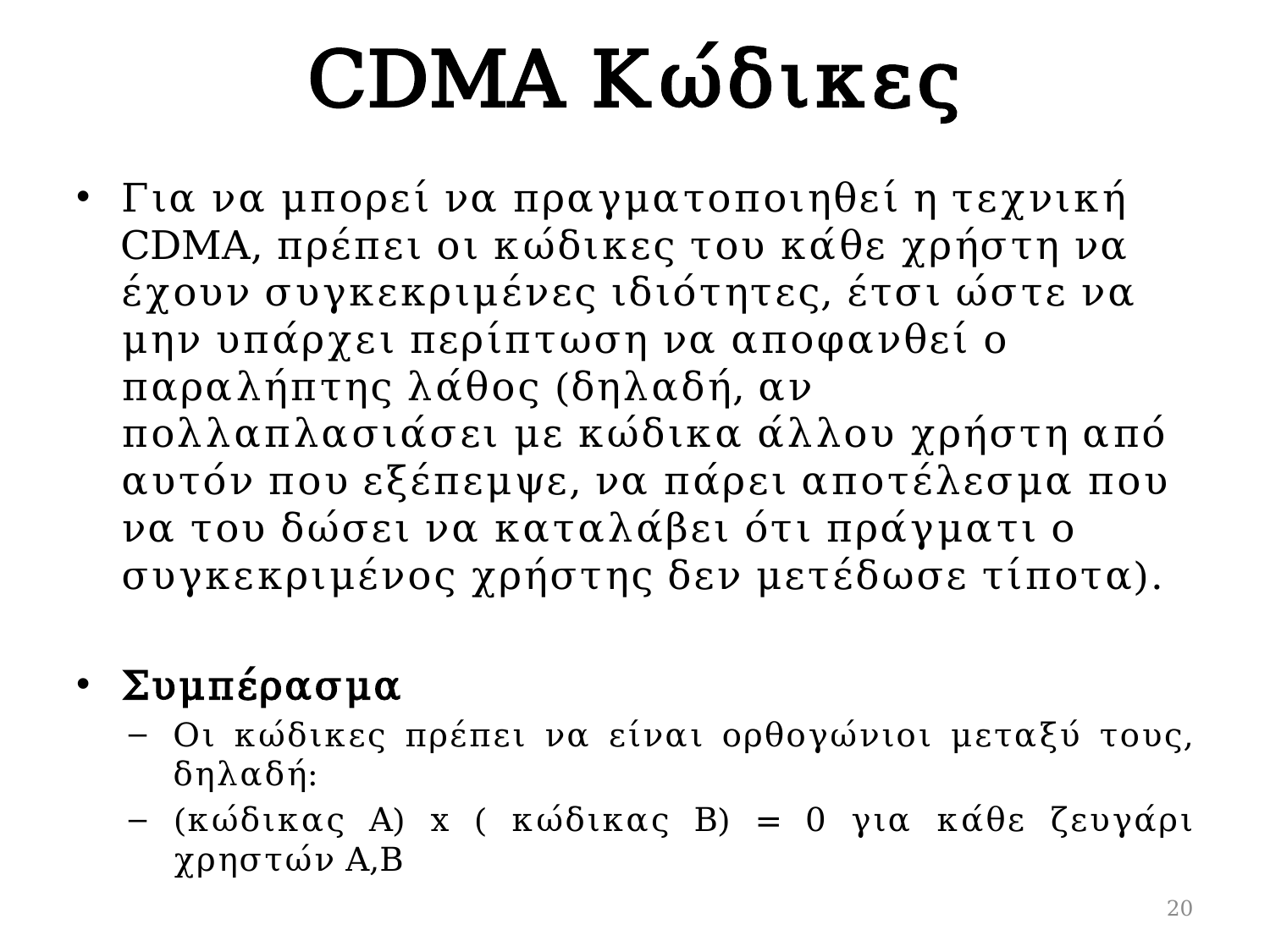

# CDMA Κώδικες
Για να μπορεί να πραγματοποιηθεί η τεχνική CDMA, πρέπει οι κώδικες του κάθε χρήστη να έχουν συγκεκριμένες ιδιότητες, έτσι ώστε να μην υπάρχει περίπτωση να αποφανθεί ο παραλήπτης λάθος (δηλαδή, αν πολλαπλασιάσει με κώδικα άλλου χρήστη από αυτόν που εξέπεμψε, να πάρει αποτέλεσμα που να του δώσει να καταλάβει ότι πράγματι ο συγκεκριμένος χρήστης δεν μετέδωσε τίποτα).

Συμπέρασμα
Οι κώδικες πρέπει να είναι ορθογώνιοι μεταξύ τους, δηλαδή:
(κώδικας A) x ( κώδικας B) = 0 για κάθε ζευγάρι χρηστών A,B
20